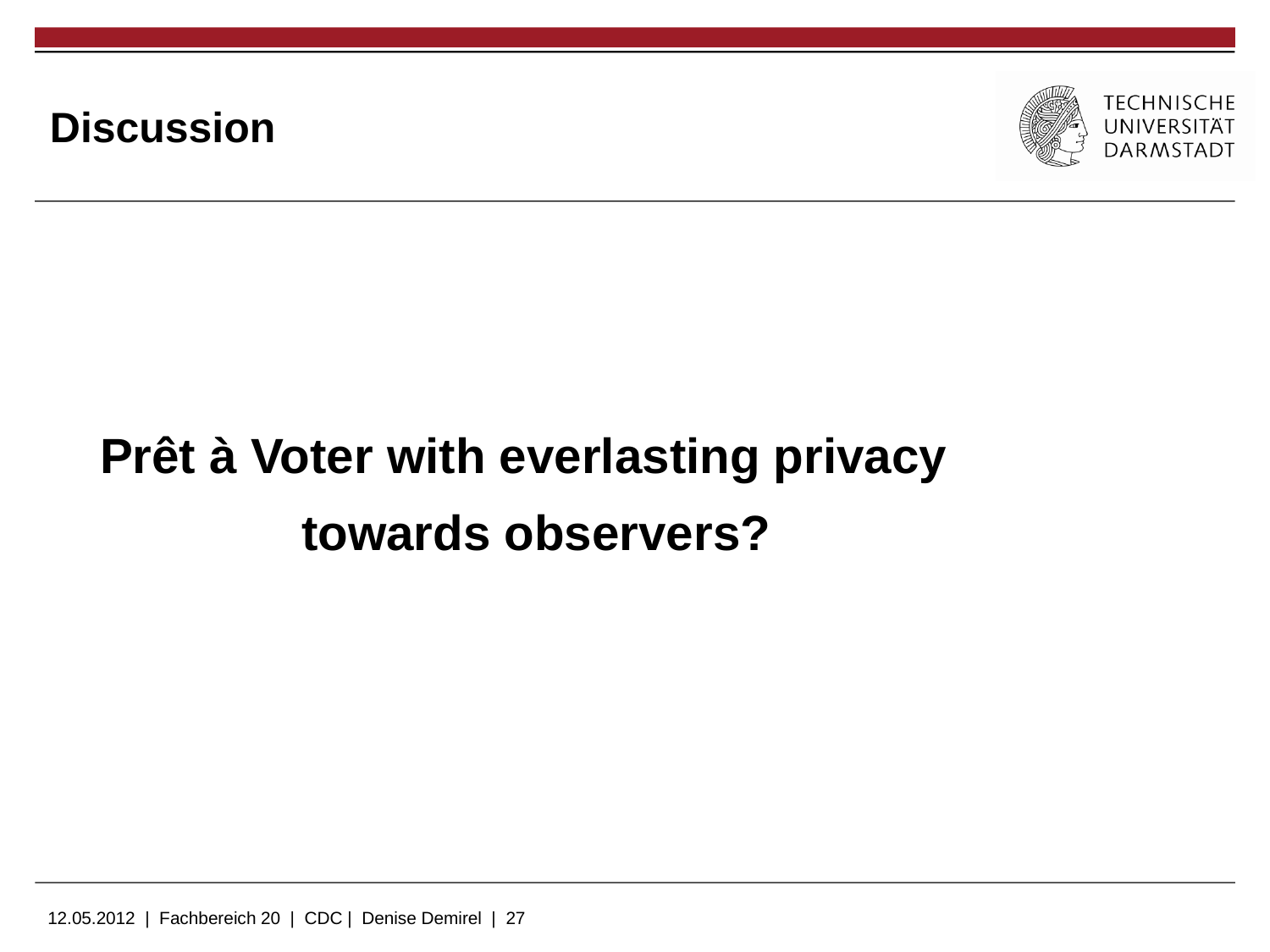

# Discussion

Prêt à Voter with everlasting privacy towards observers?